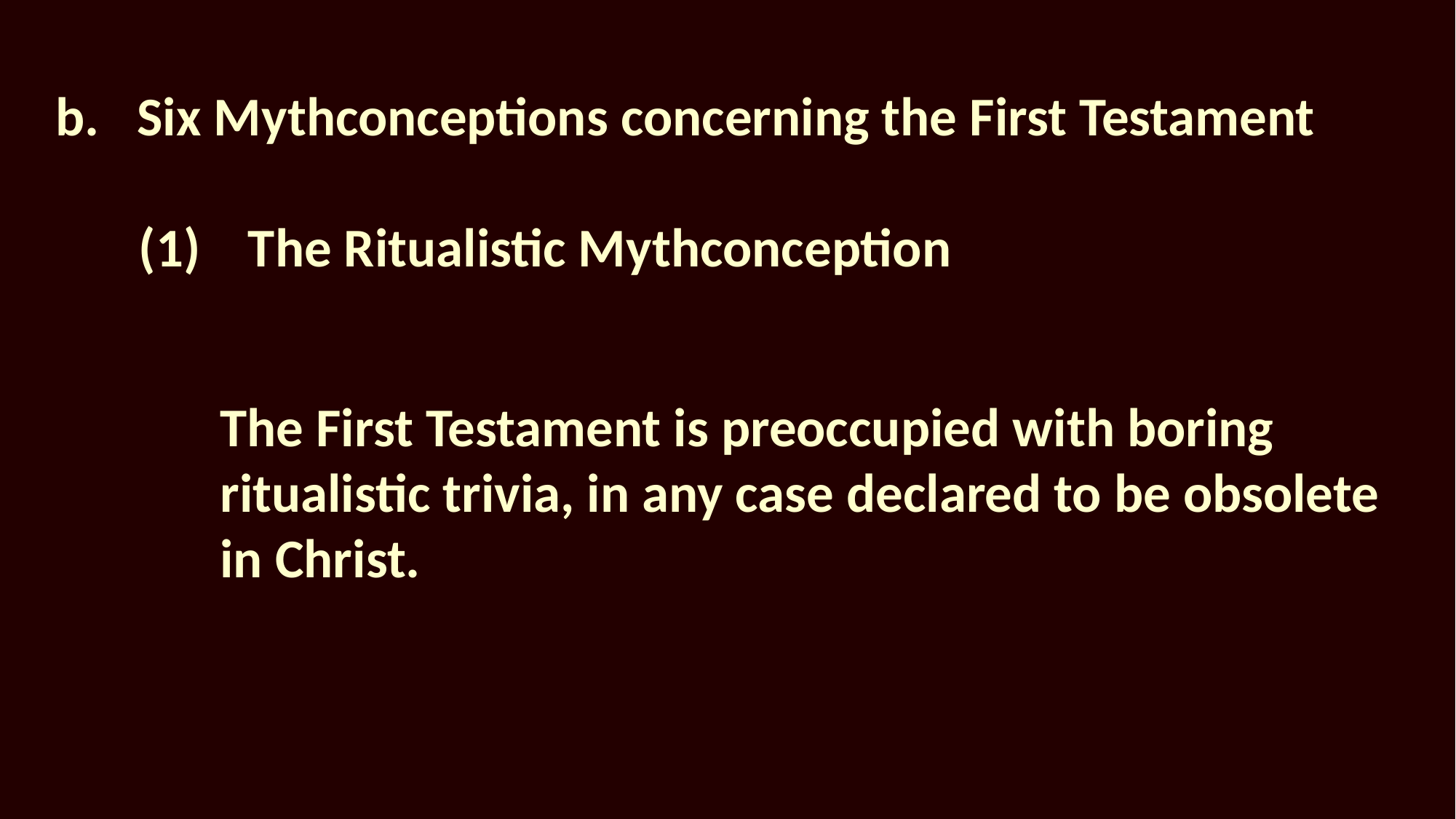

# b.	Six Mythconceptions concerning the First Testament

(1)	The Ritualistic Mythconception

The First Testament is preoccupied with boring ritualistic trivia, in any case declared to be obsolete in Christ.